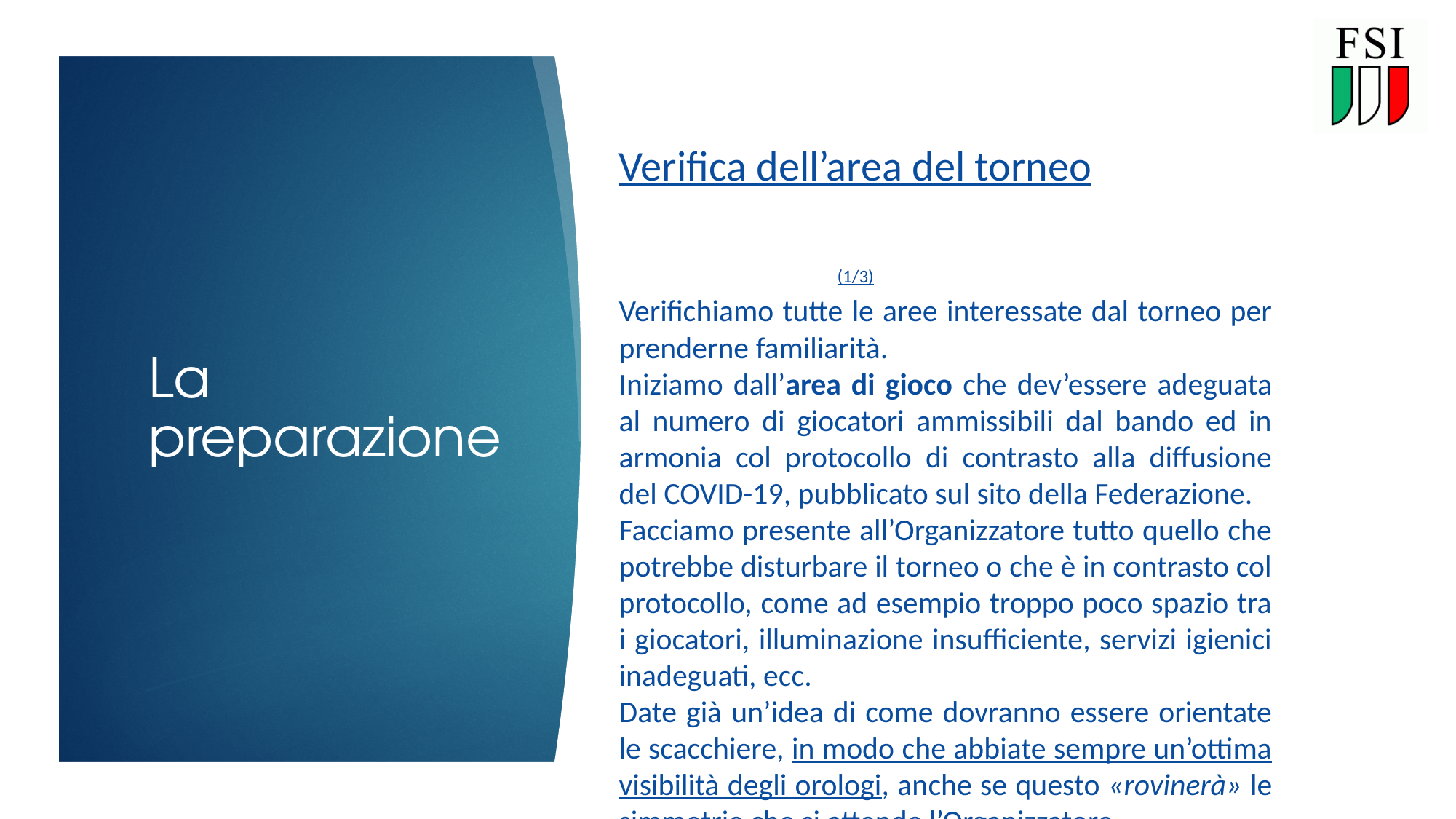

10
Verifica dell’area del torneo			(1/3)
Verifichiamo tutte le aree interessate dal torneo per prenderne familiarità.
Iniziamo dall’area di gioco che dev’essere adeguata al numero di giocatori ammissibili dal bando ed in armonia col protocollo di contrasto alla diffusione del COVID-19, pubblicato sul sito della Federazione.
Facciamo presente all’Organizzatore tutto quello che potrebbe disturbare il torneo o che è in contrasto col protocollo, come ad esempio troppo poco spazio tra i giocatori, illuminazione insufficiente, servizi igienici inadeguati, ecc.
Date già un’idea di come dovranno essere orientate le scacchiere, in modo che abbiate sempre un’ottima visibilità degli orologi, anche se questo «rovinerà» le simmetrie che si attende l’Organizzatore.
# La preparazione